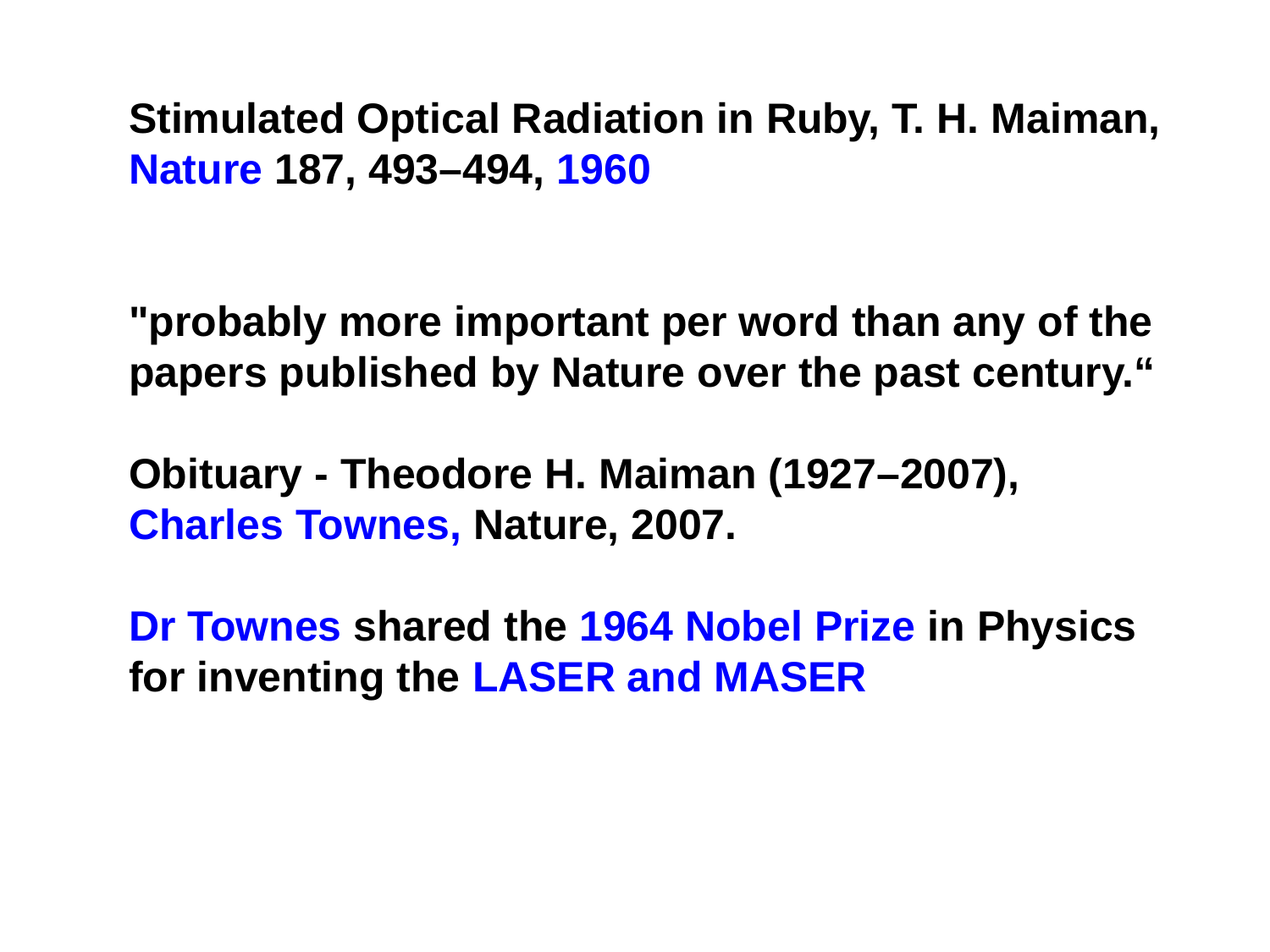

Stimulated Optical Radiation in Ruby, T. H. Maiman, Nature 187, 493–494, 1960

"probably more important per word than any of the papers published by Nature over the past century.“

Obituary - Theodore H. Maiman (1927–2007), Charles Townes, Nature, 2007.

Dr Townes shared the 1964 Nobel Prize in Physics for inventing the LASER and MASER